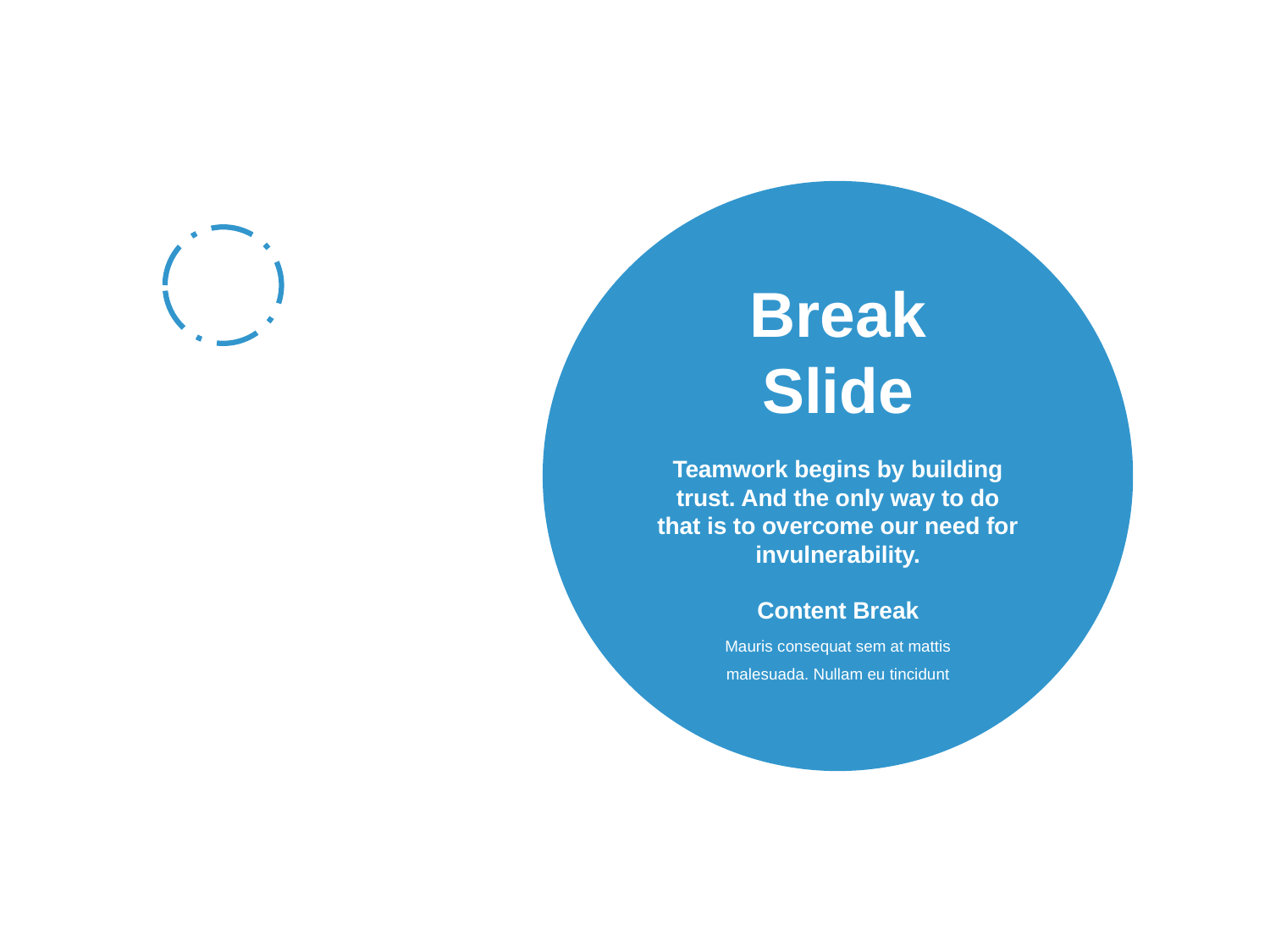

Break
Slide
Teamwork begins by building trust. And the only way to do that is to overcome our need for invulnerability.
Content Break
Mauris consequat sem at mattis malesuada. Nullam eu tincidunt